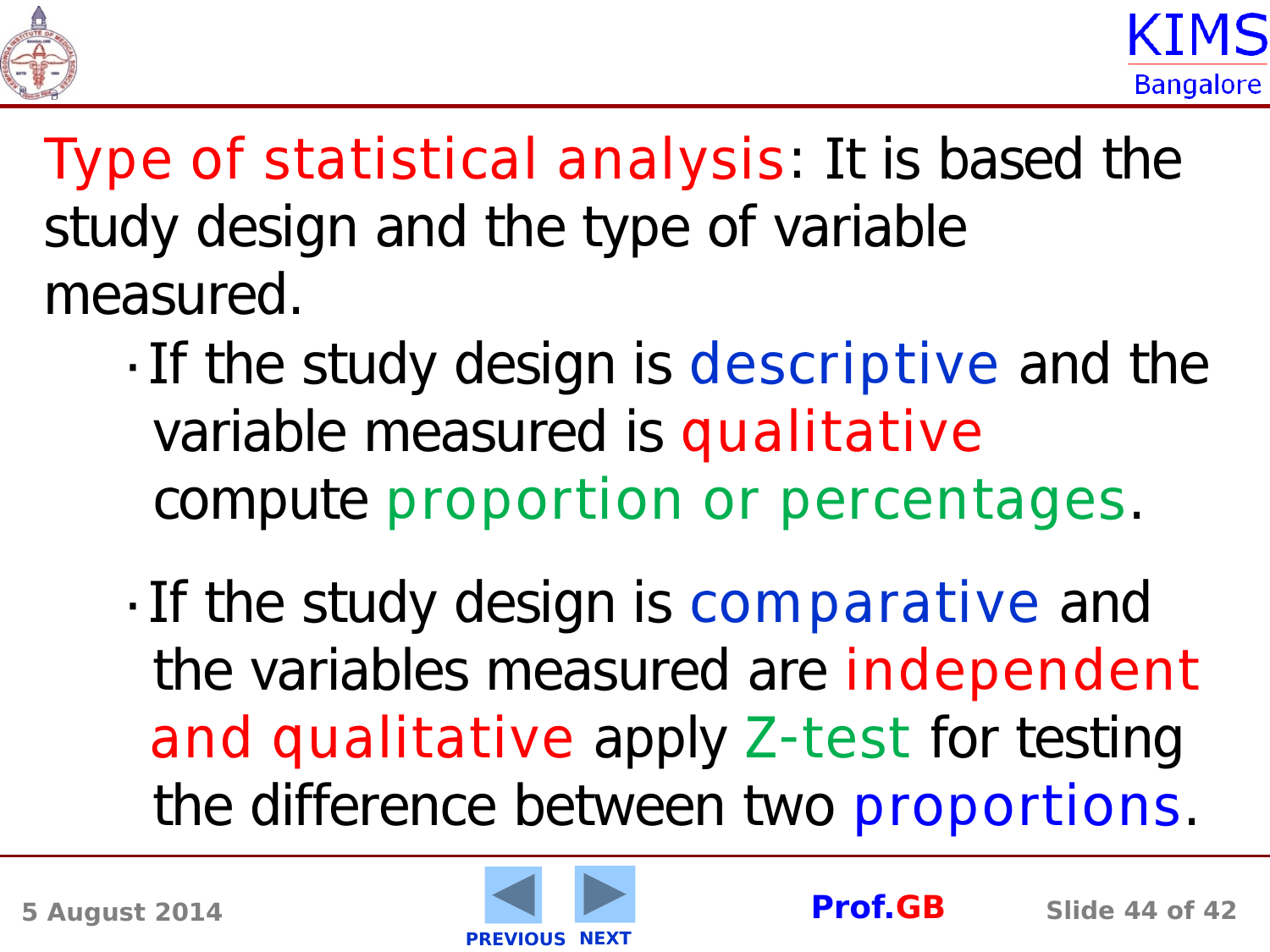

Type of statistical analysis: It is based the study design and the type of variable measured.
٠If the study design is descriptive and the
  variable measured is qualitative
  compute proportion or percentages.
٠If the study design is comparative and
  the variables measured are independent
  and qualitative apply Z-test for testing
  the difference between two proportions.
5 August 2014